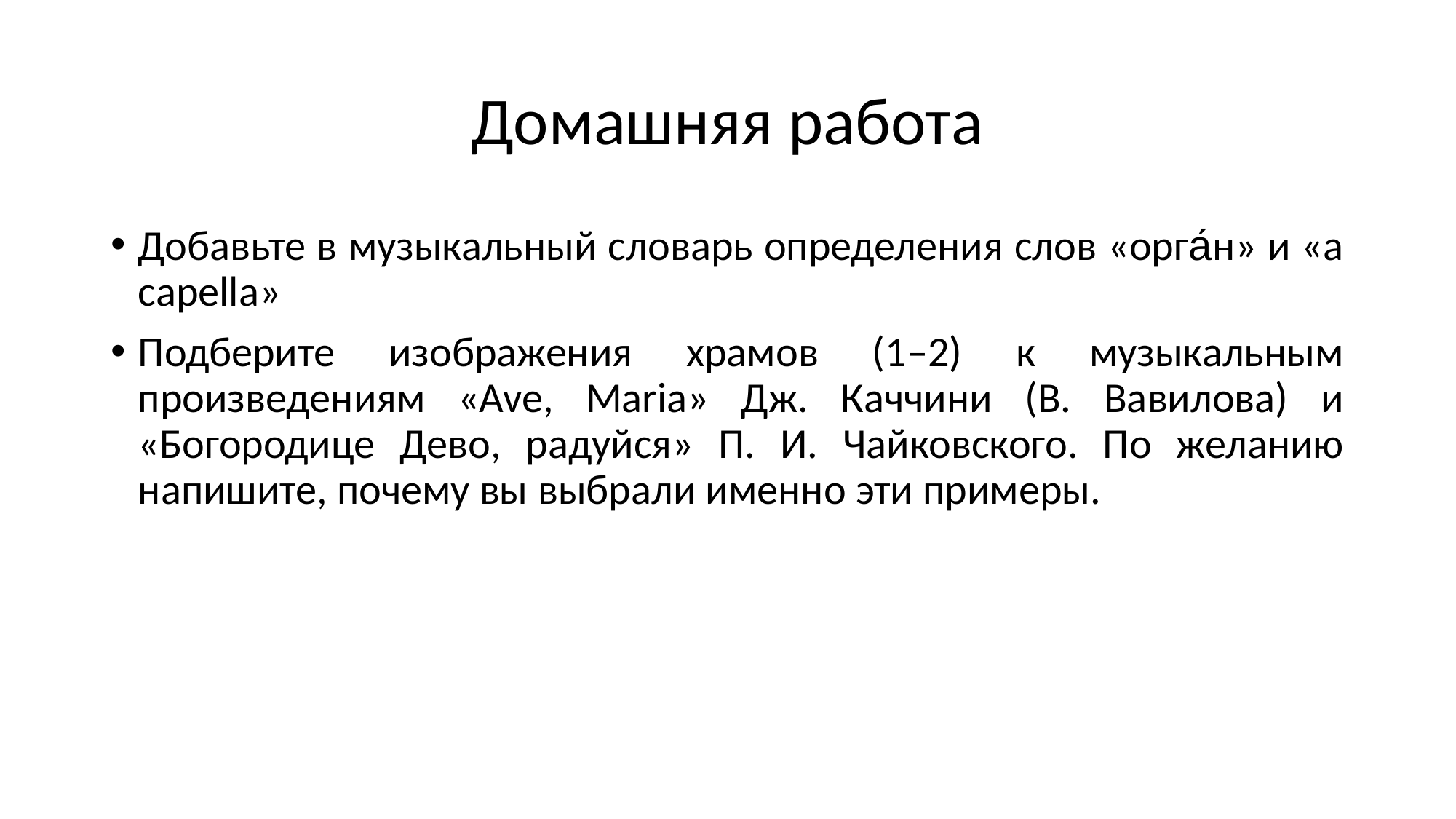

# Домашняя работа
Добавьте в музыкальный словарь определения слов «орга́н» и «a capella»
Подберите изображения храмов (1–2) к музыкальным произведениям «Ave, Maria» Дж. Каччини (В. Вавилова) и «Богородице Дево, радуйся» П. И. Чайковского. По желанию напишите, почему вы выбрали именно эти примеры.